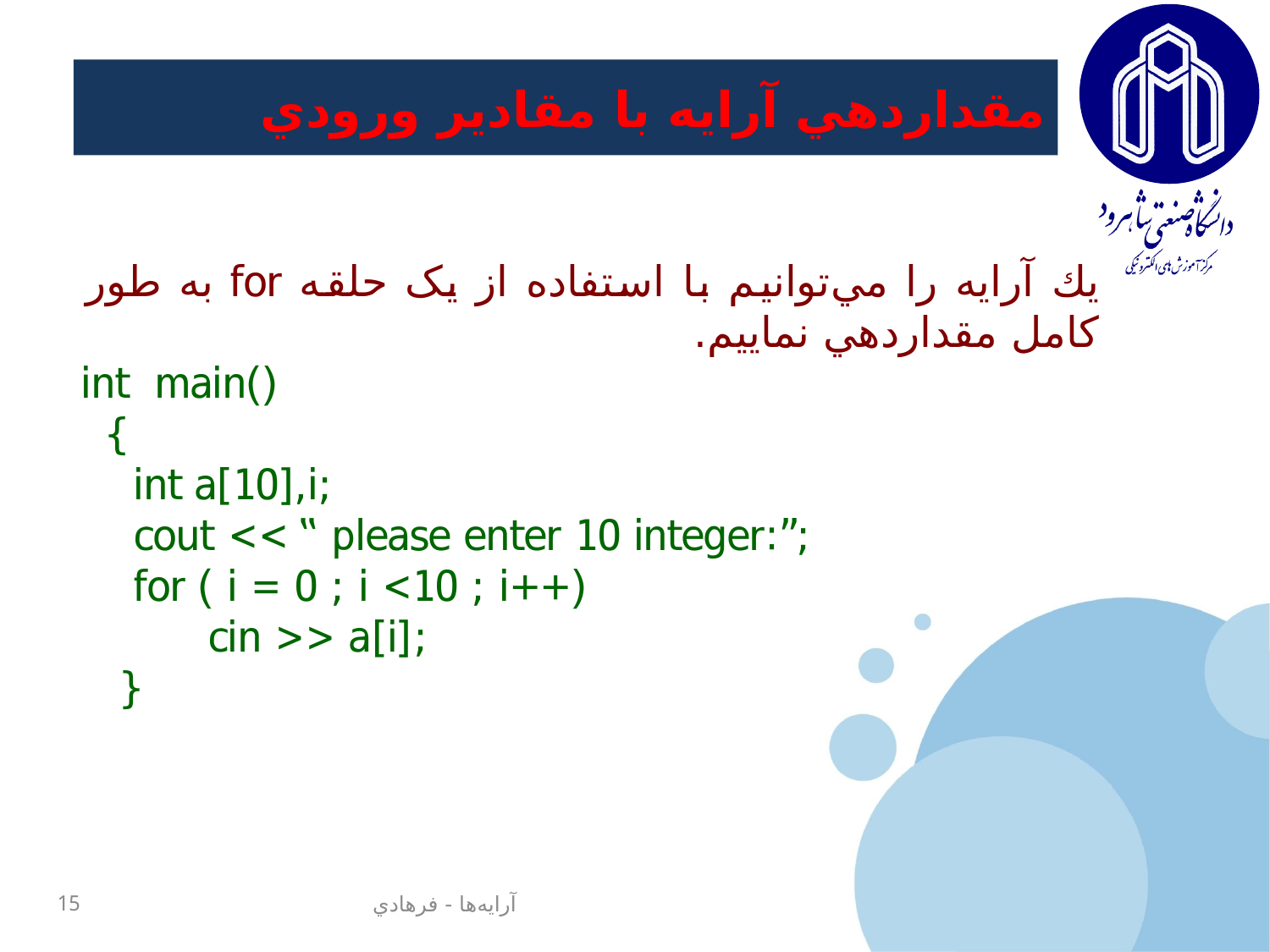

# مقداردهي آرايه با مقادير ورودي
يك‌ آرايه‌ را مي‌توانيم با استفاده از يک حلقه for به طور کامل مقداردهي نماييم.
int  main()
  {
    int a[10],i;
    cout << “ please enter 10 integer:”;
    for ( i = 0 ; i <10 ; i++)
	cin >> a[i];
   }

15
آرايه‌ها - فرهادي